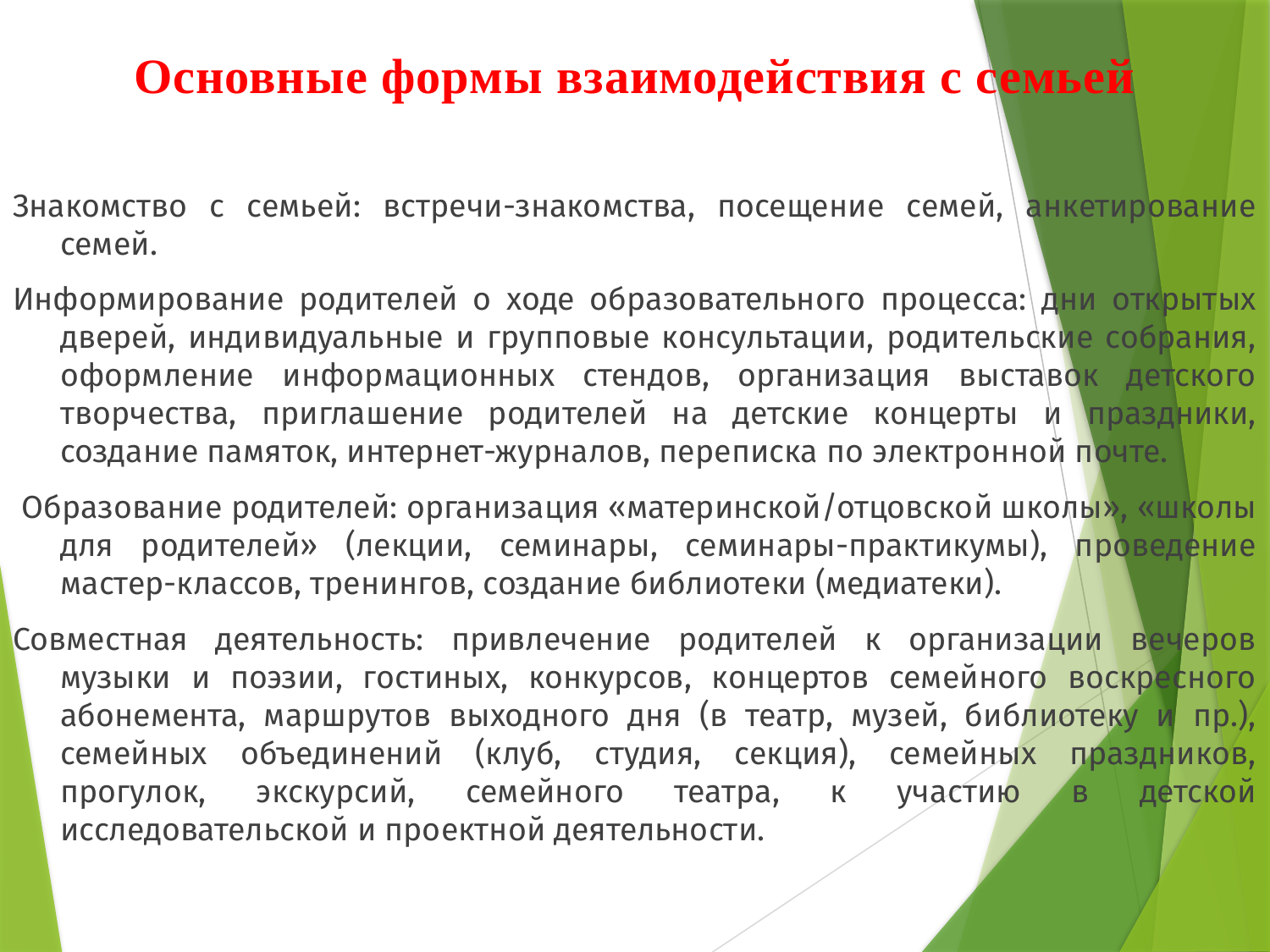

# Основные формы взаимодействия с семьей
Знакомство с семьей: встречи-знакомства, посещение семей, анкетирование семей.
Информирование родителей о ходе образовательного процесса: дни открытых дверей, индивидуальные и групповые консультации, родительские собрания, оформление информационных стендов, организация выставок детского творчества, приглашение родителей на детские концерты и праздники, создание памяток, интернет-журналов, переписка по электронной почте.
 Образование родителей: организация «материнской/отцовской школы», «школы для родителей» (лекции, семинары, семинары-практикумы), проведение мастер-классов, тренингов, создание библиотеки (медиатеки).
Совместная деятельность: привлечение родителей к организации вечеров музыки и поэзии, гостиных, конкурсов, концертов семейного воскресного абонемента, маршрутов выходного дня (в театр, музей, библиотеку и пр.), семейных объединений (клуб, студия, секция), семейных праздников, прогулок, экскурсий, семейного театра, к участию в детской исследовательской и проектной деятельности.